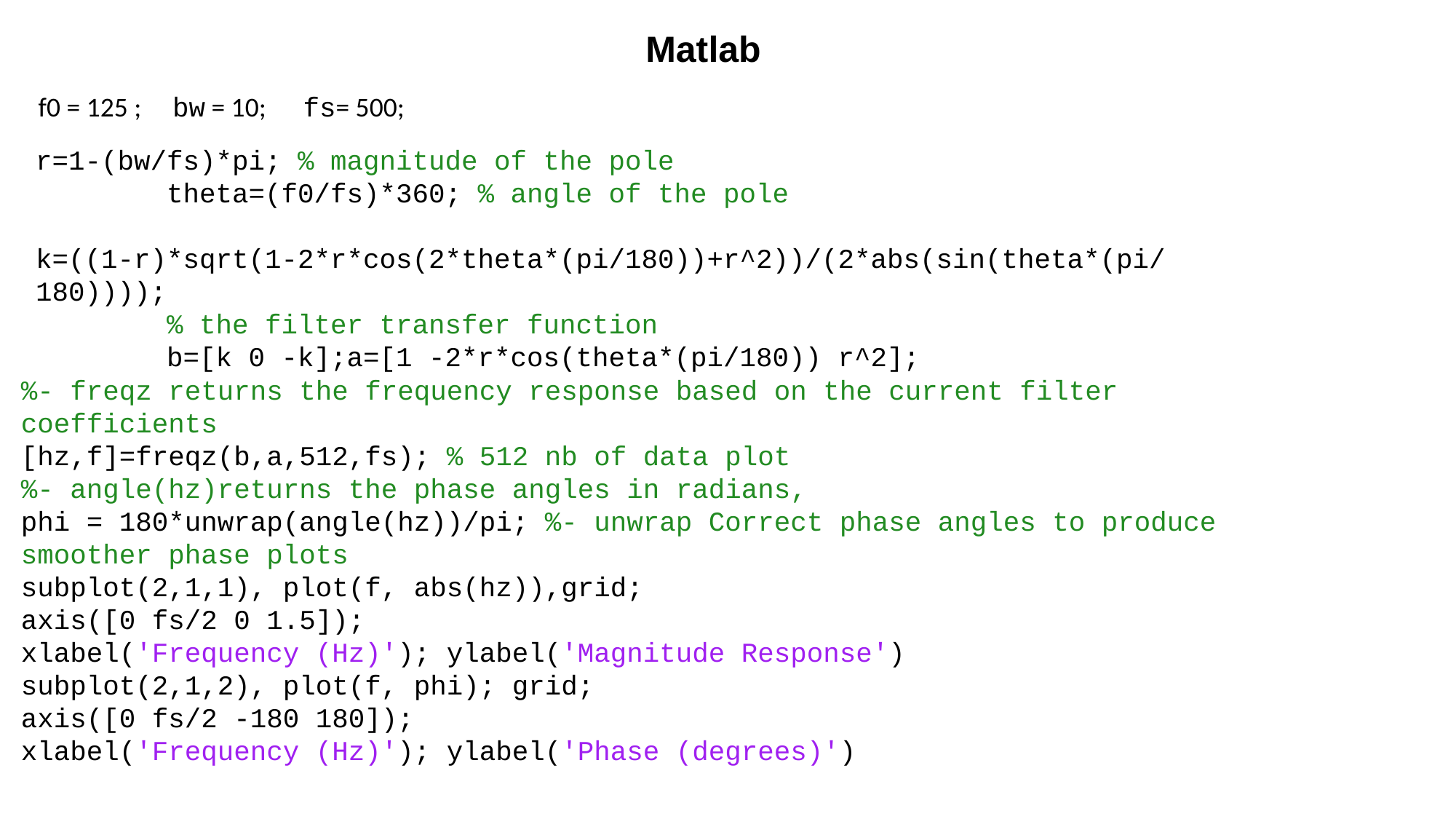

Matlab
f0 = 125 ;     bw = 10;      fs= 500;
r=1-(bw/fs)*pi; % magnitude of the pole
        theta=(f0/fs)*360; % angle of the pole
        k=((1-r)*sqrt(1-2*r*cos(2*theta*(pi/180))+r^2))/(2*abs(sin(theta*(pi/180))));
        % the filter transfer function
        b=[k 0 -k];a=[1 -2*r*cos(theta*(pi/180)) r^2];
%- freqz returns the frequency response based on the current filter coefficients
[hz,f]=freqz(b,a,512,fs); % 512 nb of data plot
%- angle(hz)returns the phase angles in radians,
phi = 180*unwrap(angle(hz))/pi; %- unwrap Correct phase angles to produce smoother phase plots
subplot(2,1,1), plot(f, abs(hz)),grid;
axis([0 fs/2 0 1.5]);
xlabel('Frequency (Hz)'); ylabel('Magnitude Response')
subplot(2,1,2), plot(f, phi); grid;
axis([0 fs/2 -180 180]);
xlabel('Frequency (Hz)'); ylabel('Phase (degrees)')